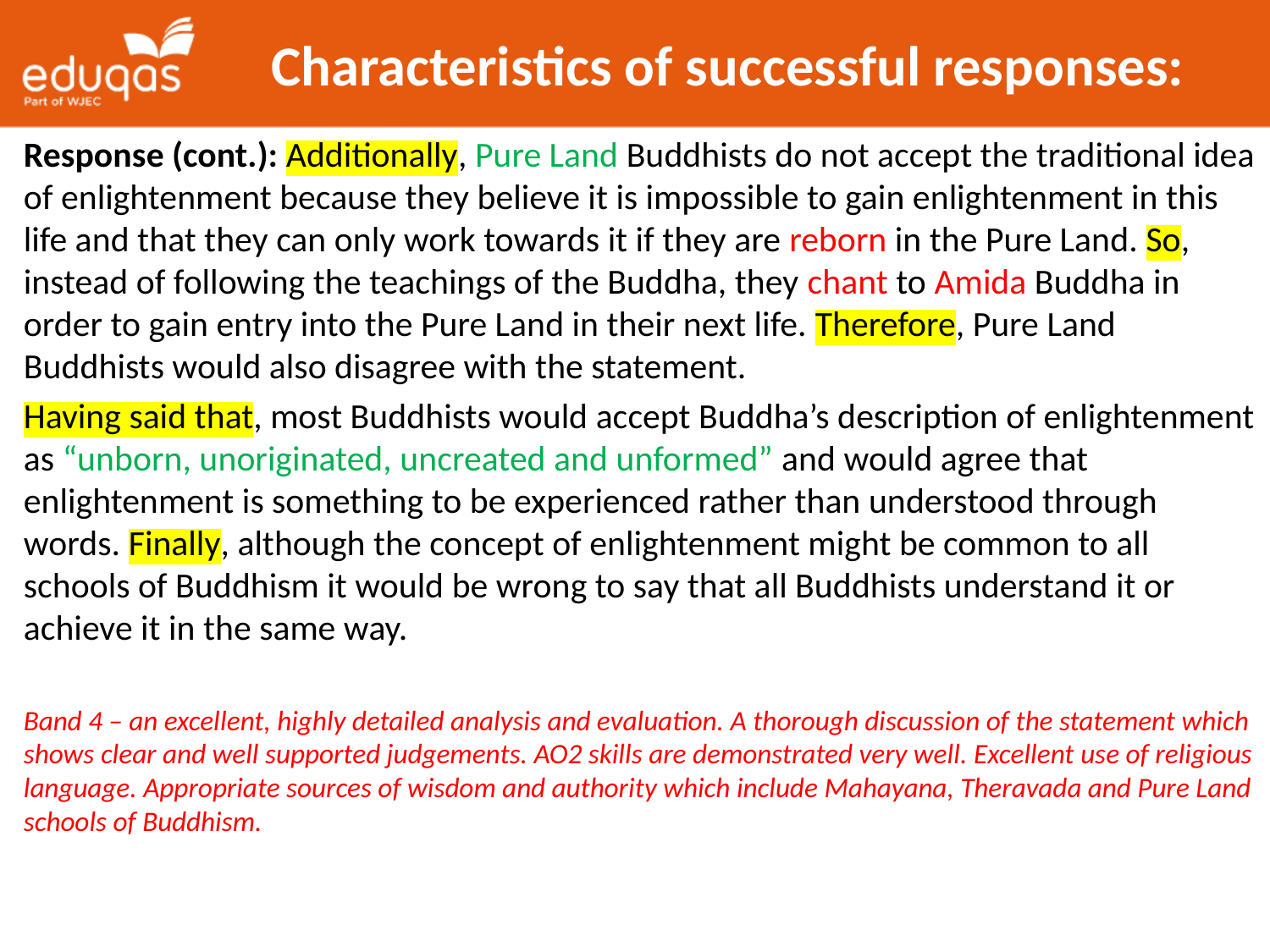

# Characteristics of successful responses:
Response (cont.): Additionally, Pure Land Buddhists do not accept the traditional idea of enlightenment because they believe it is impossible to gain enlightenment in this life and that they can only work towards it if they are reborn in the Pure Land. So, instead of following the teachings of the Buddha, they chant to Amida Buddha in order to gain entry into the Pure Land in their next life. Therefore, Pure Land Buddhists would also disagree with the statement.
Having said that, most Buddhists would accept Buddha’s description of enlightenment as “unborn, unoriginated, uncreated and unformed” and would agree that enlightenment is something to be experienced rather than understood through words. Finally, although the concept of enlightenment might be common to all schools of Buddhism it would be wrong to say that all Buddhists understand it or achieve it in the same way.

Band 4 – an excellent, highly detailed analysis and evaluation. A thorough discussion of the statement which shows clear and well supported judgements. AO2 skills are demonstrated very well. Excellent use of religious language. Appropriate sources of wisdom and authority which include Mahayana, Theravada and Pure Land schools of Buddhism.